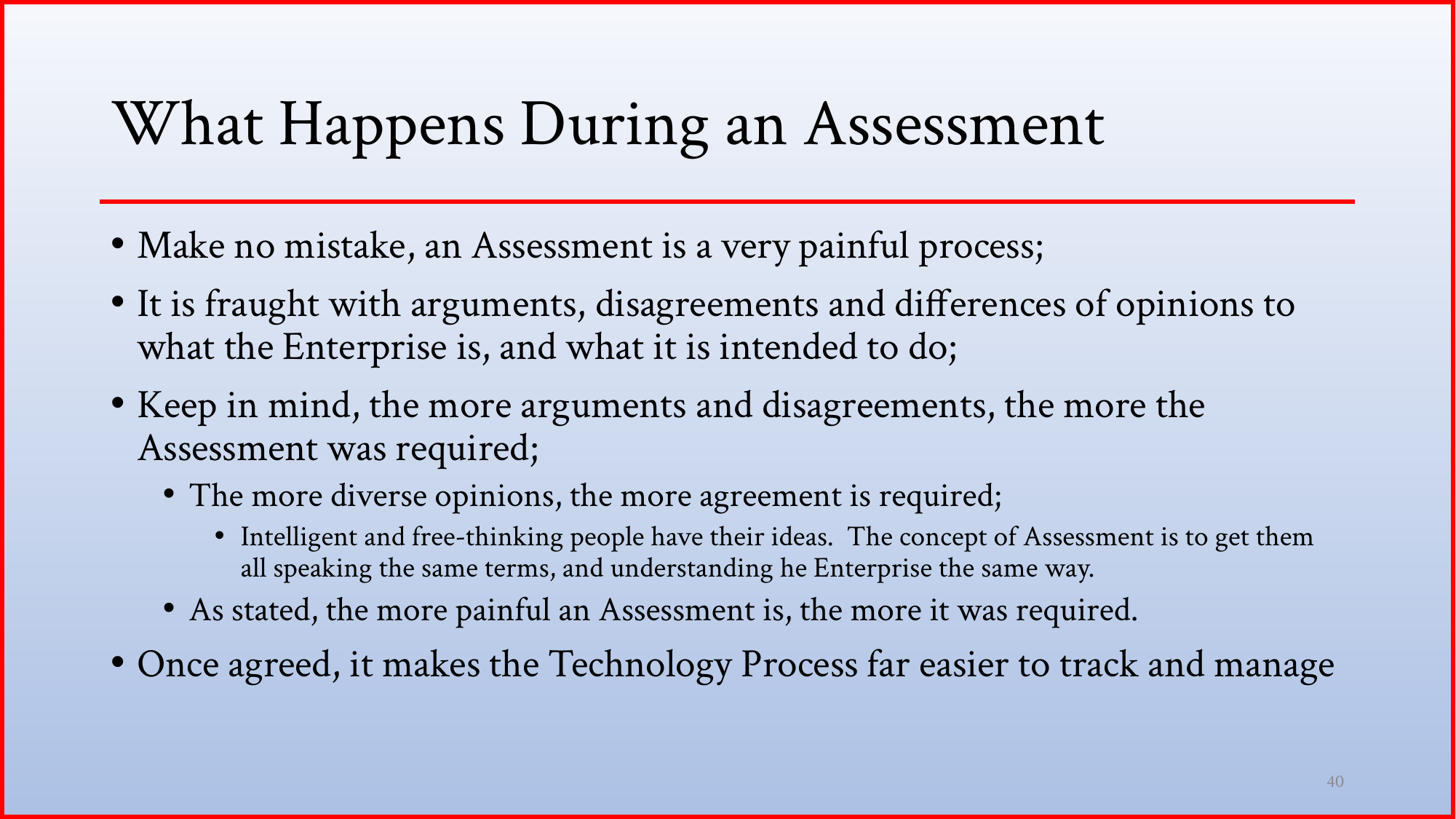

# What Happens During an Assessment
Make no mistake, an Assessment is a very painful process;
It is fraught with arguments, disagreements and differences of opinions to what the Enterprise is, and what it is intended to do;
Keep in mind, the more arguments and disagreements, the more the Assessment was required;
The more diverse opinions, the more agreement is required;
Intelligent and free-thinking people have their ideas.  The concept of Assessment is to get them all speaking the same terms, and understanding he Enterprise the same way.
As stated, the more painful an Assessment is, the more it was required.
Once agreed, it makes the Technology Process far easier to track and manage
40